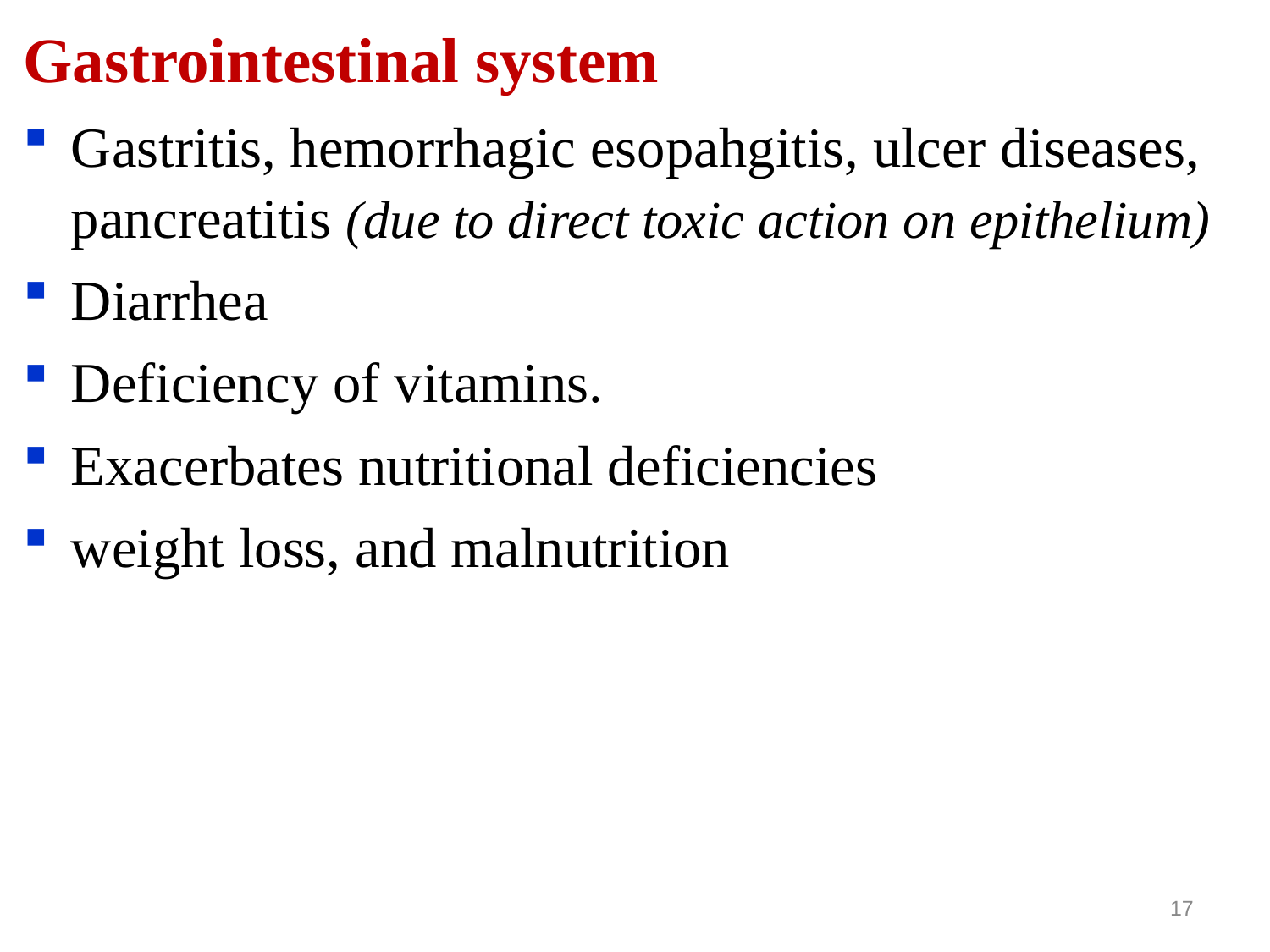

Gastrointestinal system
Gastritis, hemorrhagic esopahgitis, ulcer diseases, pancreatitis (due to direct toxic action on epithelium)
Diarrhea
Deficiency of vitamins.
Exacerbates nutritional deficiencies
weight loss, and malnutrition
17